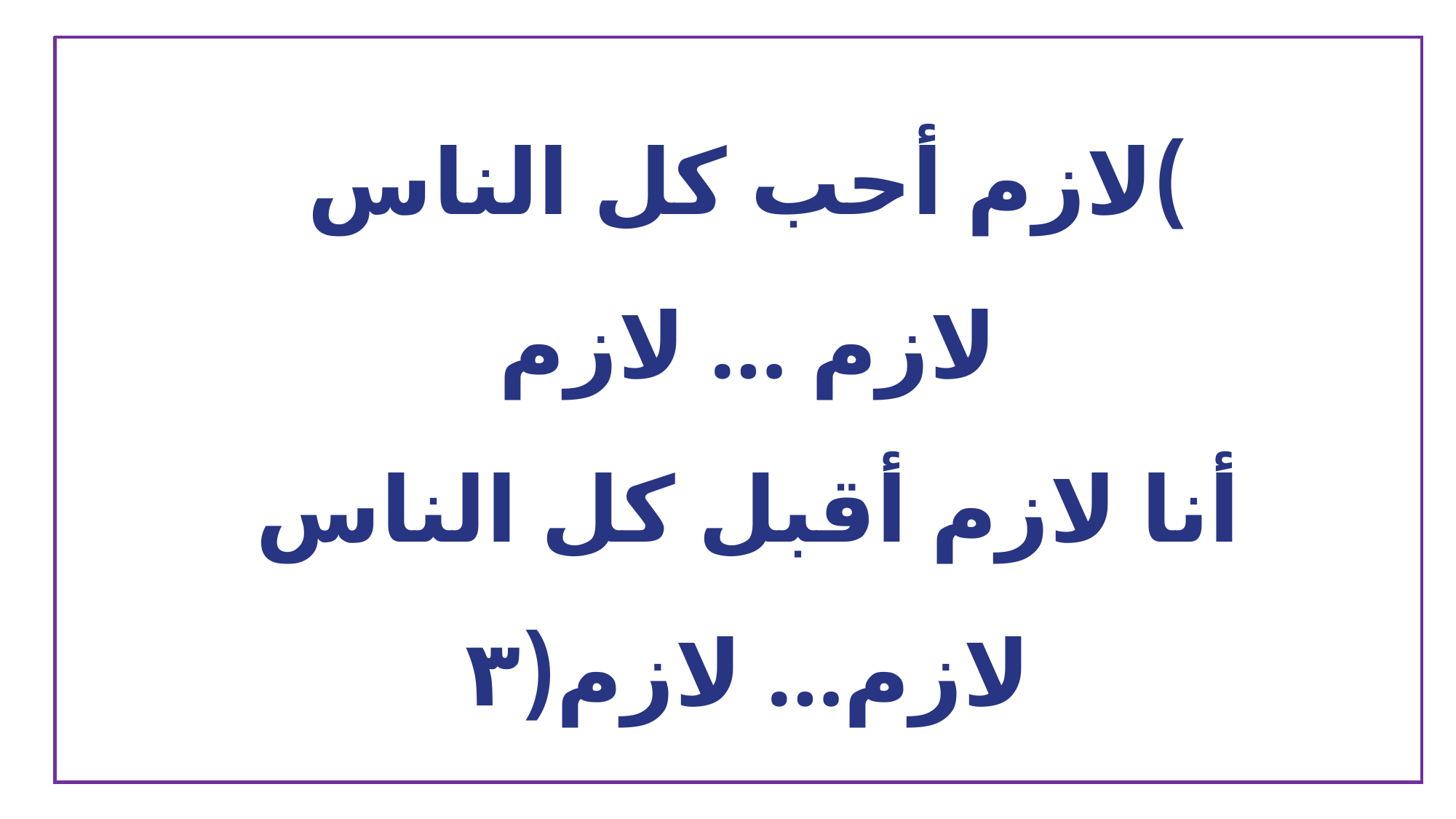

)لازم أحب كل الناس
لازم … لازم
أنا لازم أقبل كل الناس
لازم… لازم(٣